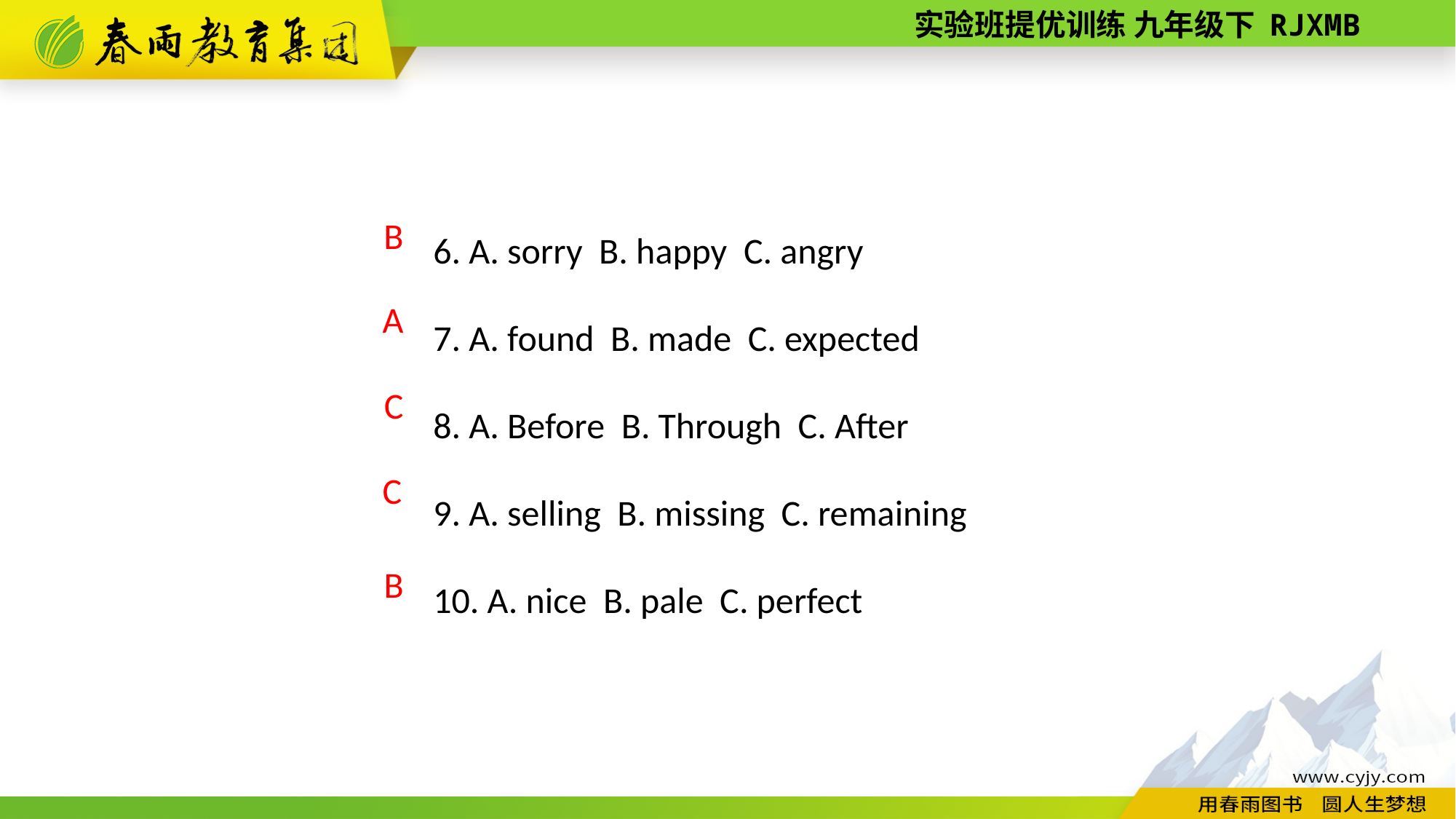

6. A. sorry  B. happy  C. angry
7. A. found  B. made  C. expected
8. A. Before  B. Through  C. After
9. A. selling  B. missing  C. remaining
10. A. nice  B. pale  C. perfect
B
A
C
C
B